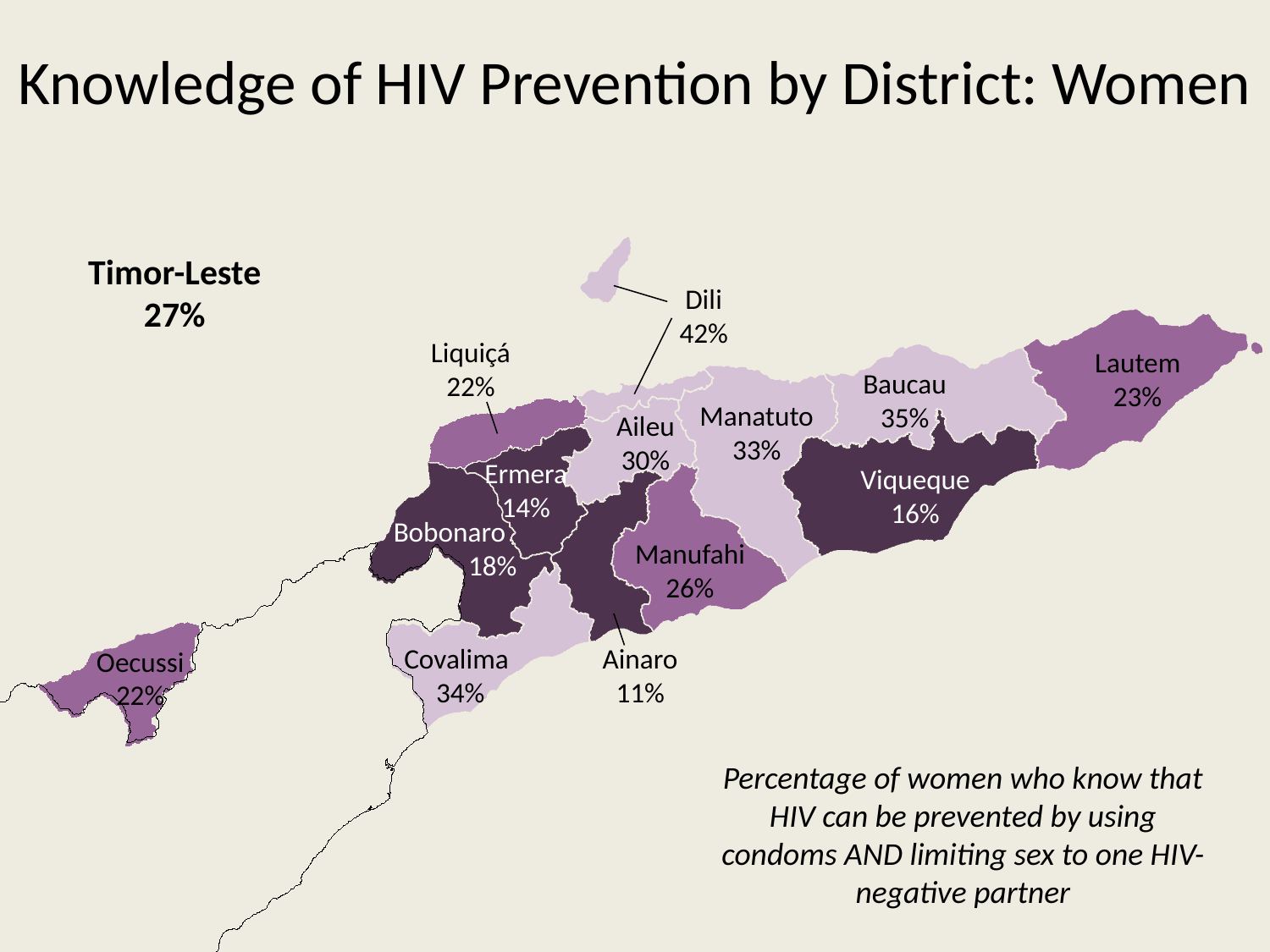

# Knowledge of HIV Prevention by District: Women

Timor-Leste
27%
Dili
42%
Liquiçá
22%
Lautem
23%
Baucau
35%
Manatuto
33%
Aileu
30%
Ermera
14%
Viqueque
16%
Bobonaro
18%
Manufahi
26%

Covalima
34%
Ainaro
11%
Oecussi
22%
Percentage of women who know that HIV can be prevented by using condoms AND limiting sex to one HIV-negative partner